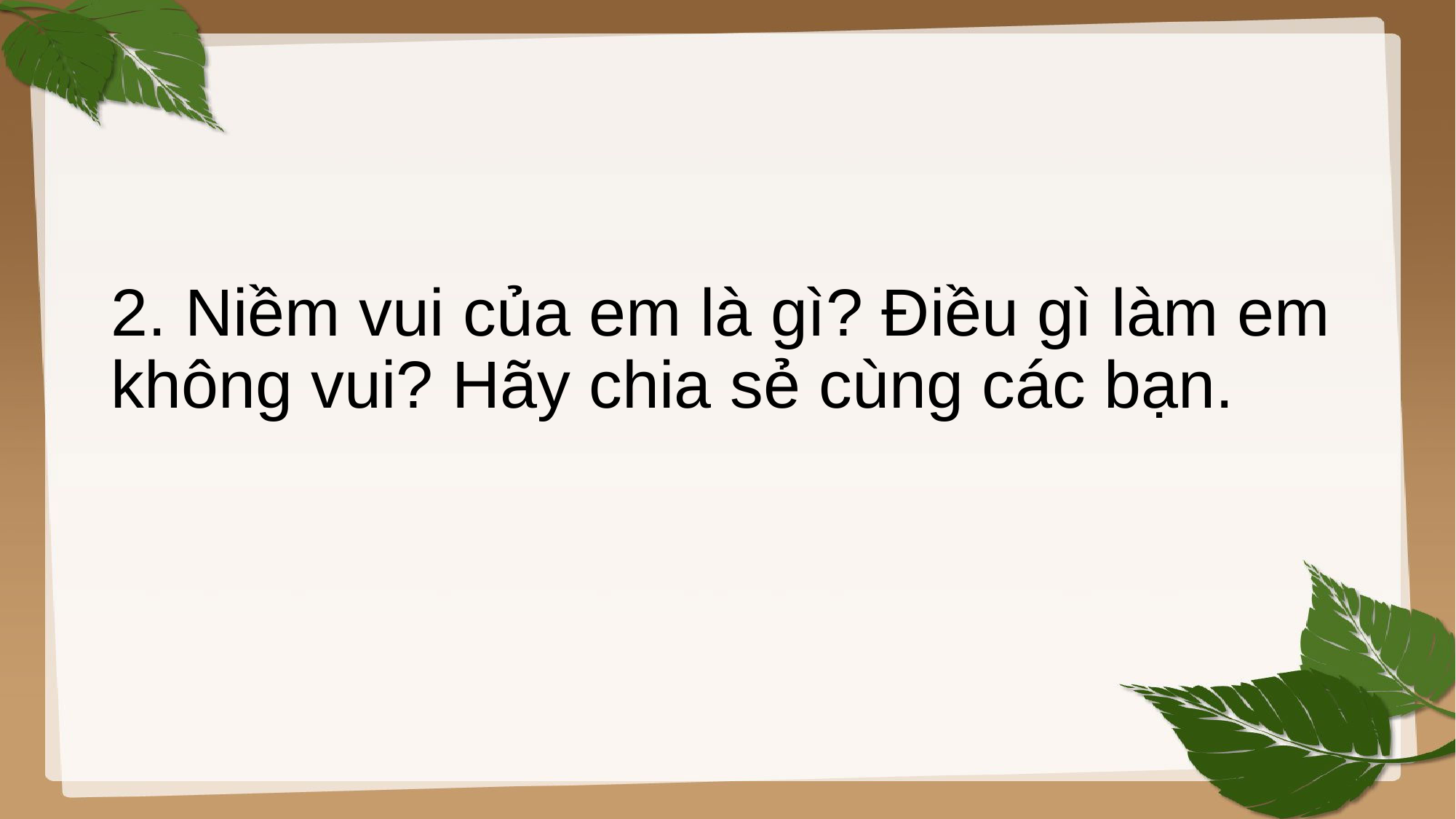

# 2. Niềm vui của em là gì? Điều gì làm em không vui? Hãy chia sẻ cùng các bạn.